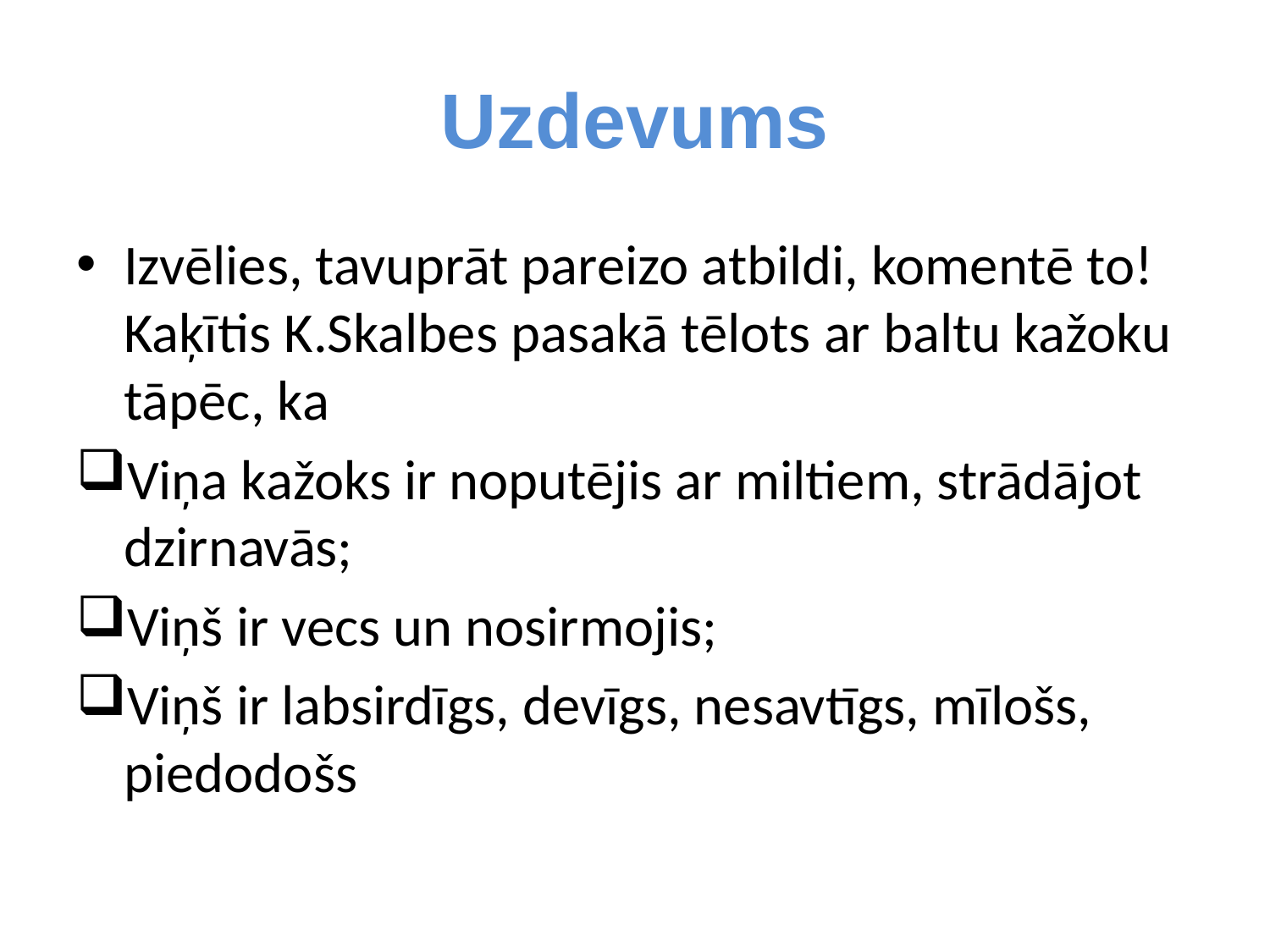

# Uzdevums
Izvēlies, tavuprāt pareizo atbildi, komentē to! Kaķītis K.Skalbes pasakā tēlots ar baltu kažoku tāpēc, ka
Viņa kažoks ir noputējis ar miltiem, strādājot dzirnavās;
Viņš ir vecs un nosirmojis;
Viņš ir labsirdīgs, devīgs, nesavtīgs, mīlošs, piedodošs